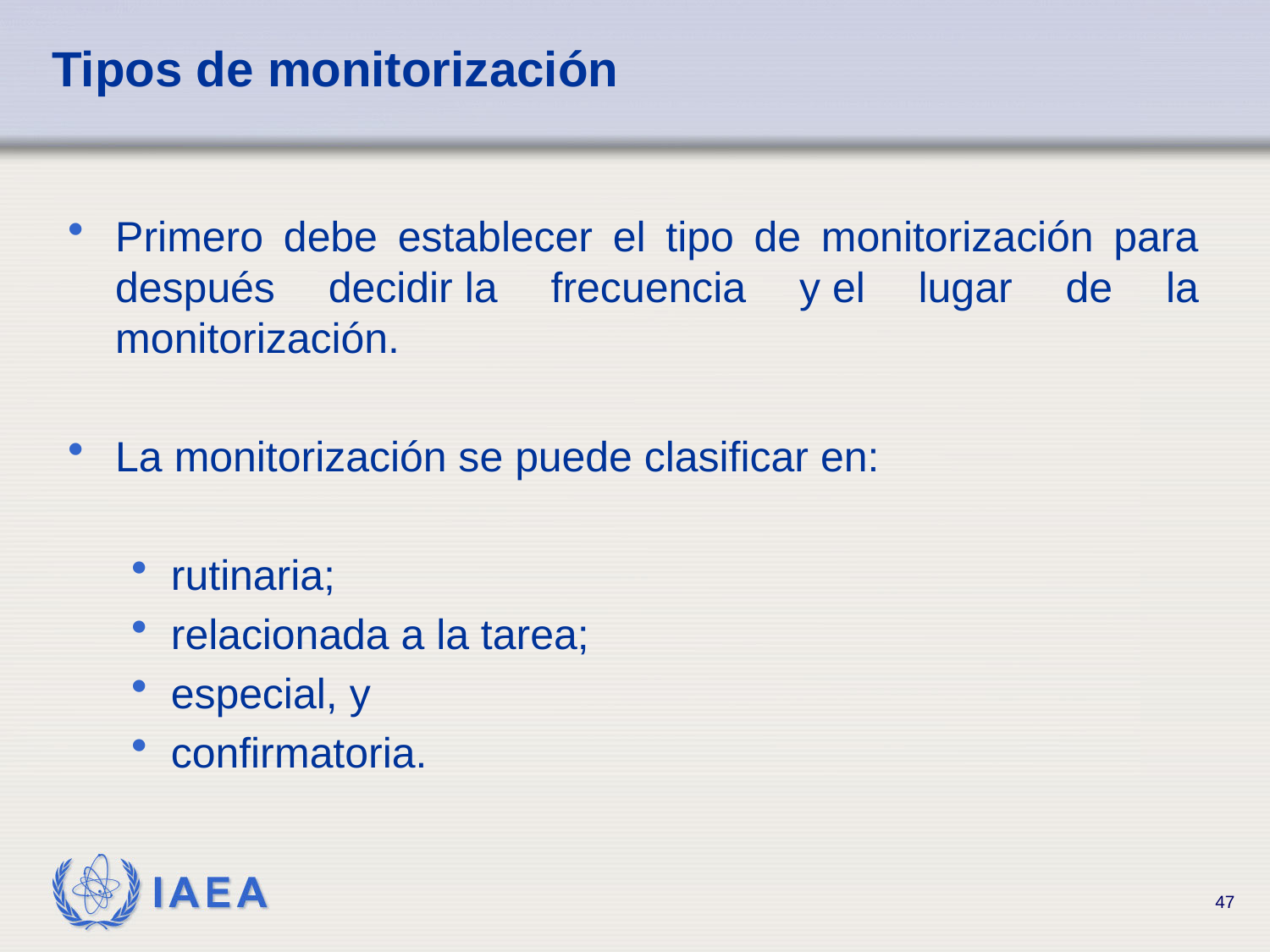

# Tipos de monitorización

Primero debe establecer el tipo de monitorización para después decidir la frecuencia y el lugar de la monitorización.

La monitorización se puede clasificar en:

rutinaria;
relacionada a la tarea;
especial, y
confirmatoria.
47